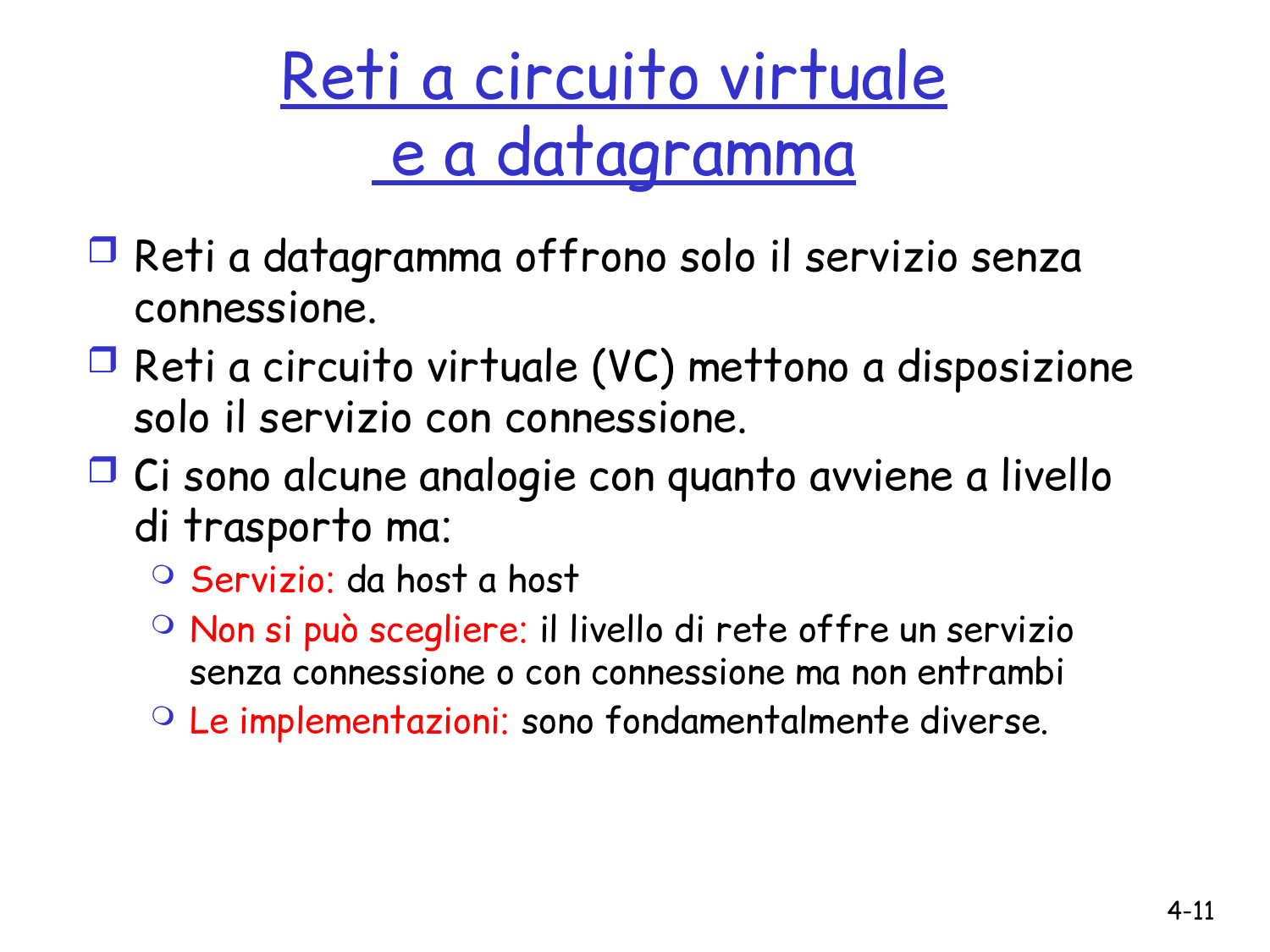

# Reti a circuito virtuale e a datagramma
Reti a datagramma offrono solo il servizio senza connessione.
Reti a circuito virtuale (VC) mettono a disposizione solo il servizio con connessione.
Ci sono alcune analogie con quanto avviene a livello di trasporto ma:
Servizio: da host a host
Non si può scegliere: il livello di rete offre un servizio senza connessione o con connessione ma non entrambi
Le implementazioni: sono fondamentalmente diverse.
4-11